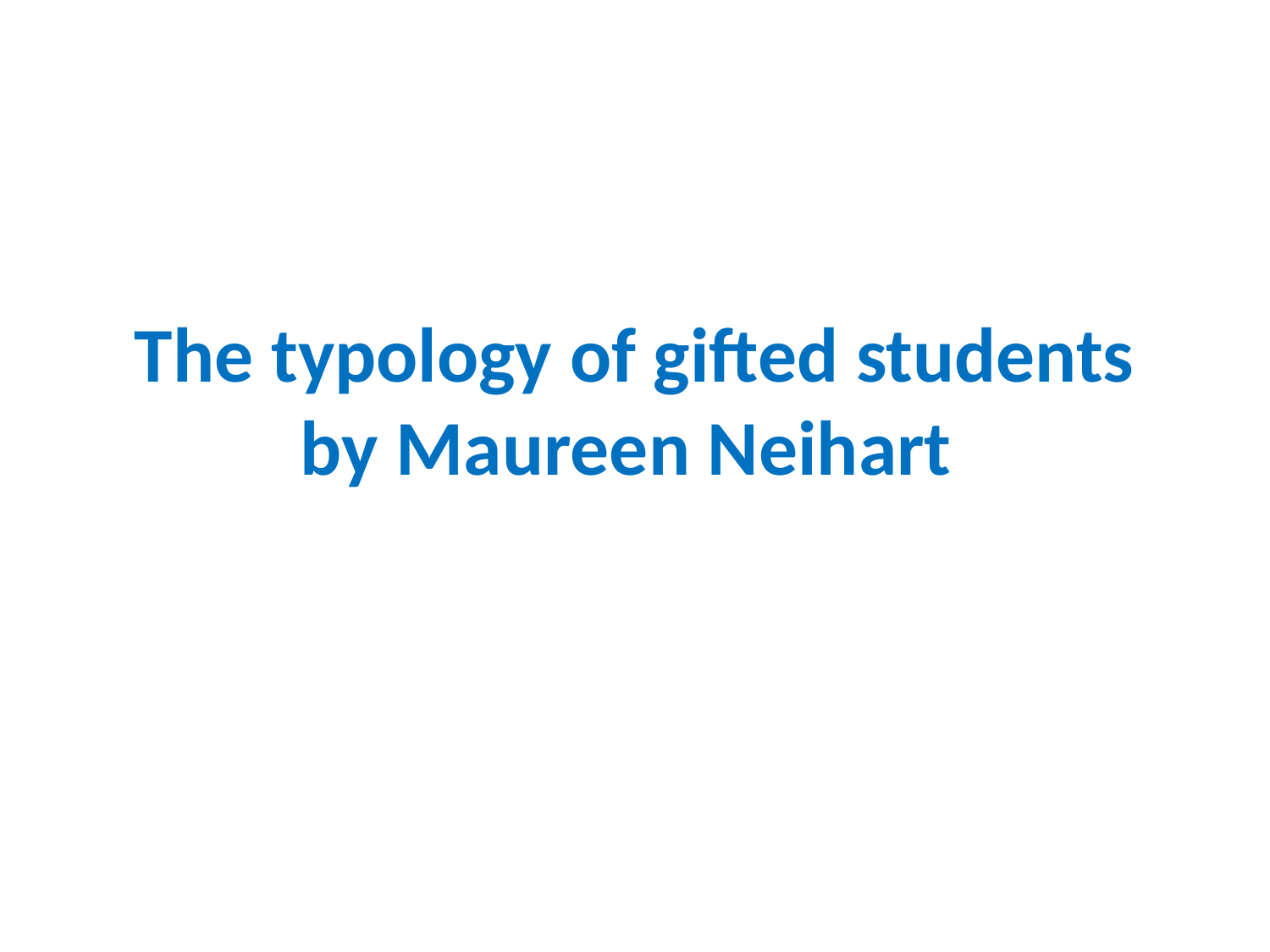

# The typology of gifted students by Maureen Neihart